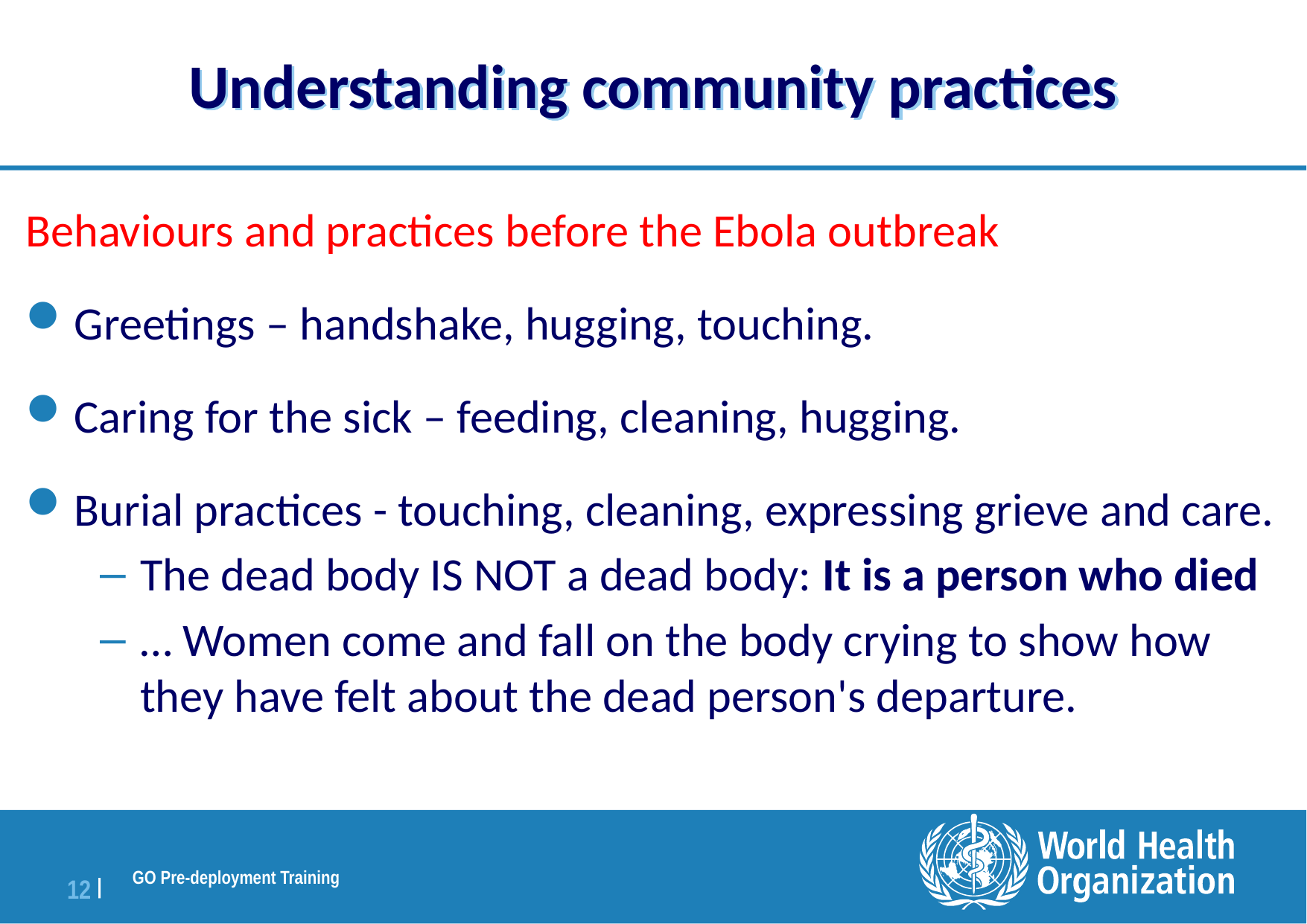

# Understanding community practices
Behaviours and practices before the Ebola outbreak
Greetings – handshake, hugging, touching.
Caring for the sick – feeding, cleaning, hugging.
Burial practices - touching, cleaning, expressing grieve and care.
The dead body IS NOT a dead body: It is a person who died
… Women come and fall on the body crying to show how they have felt about the dead person's departure.